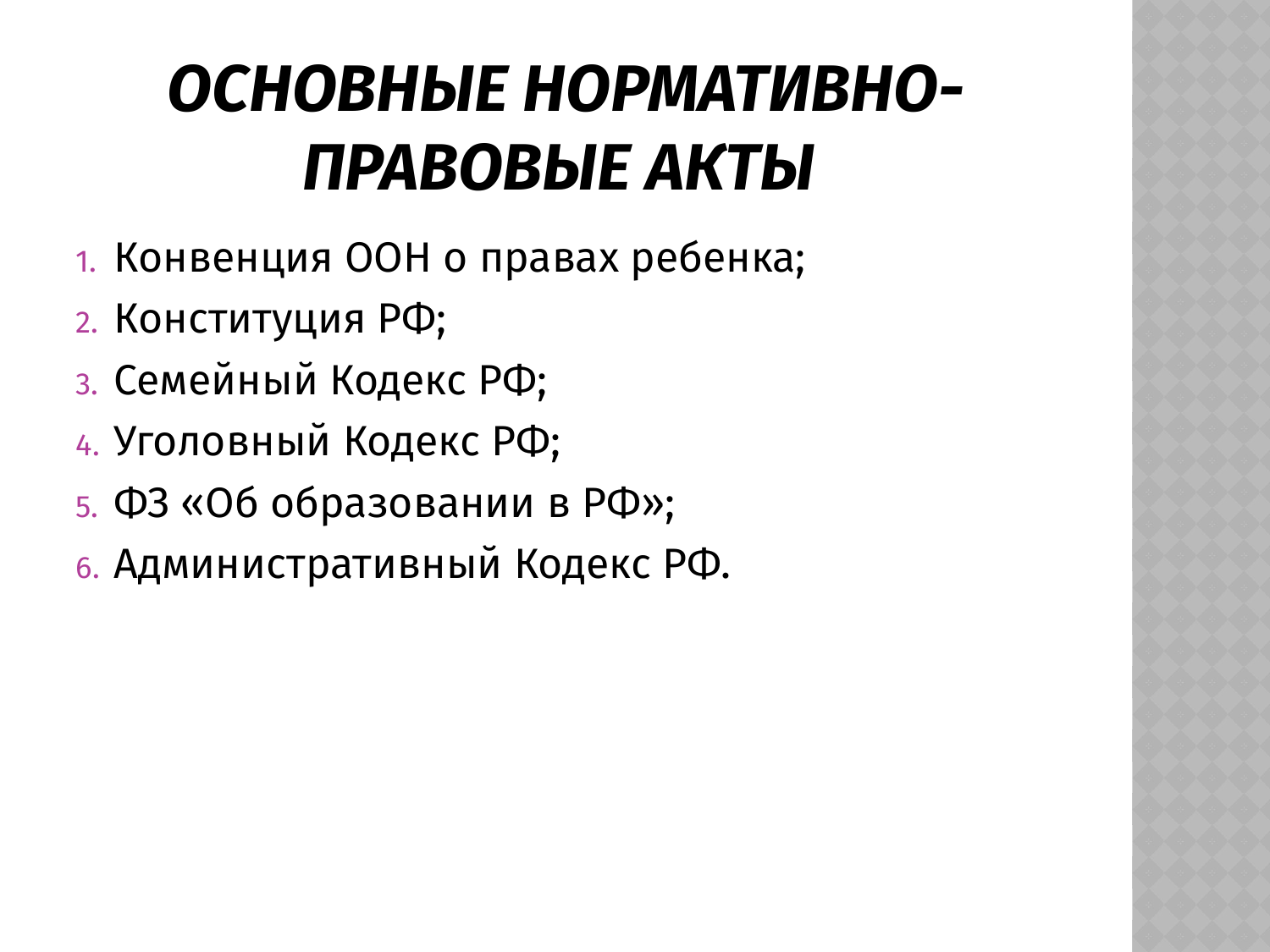

# Основные нормативно-правовые акты
Конвенция ООН о правах ребенка;
Конституция РФ;
Семейный Кодекс РФ;
Уголовный Кодекс РФ;
ФЗ «Об образовании в РФ»;
Административный Кодекс РФ.